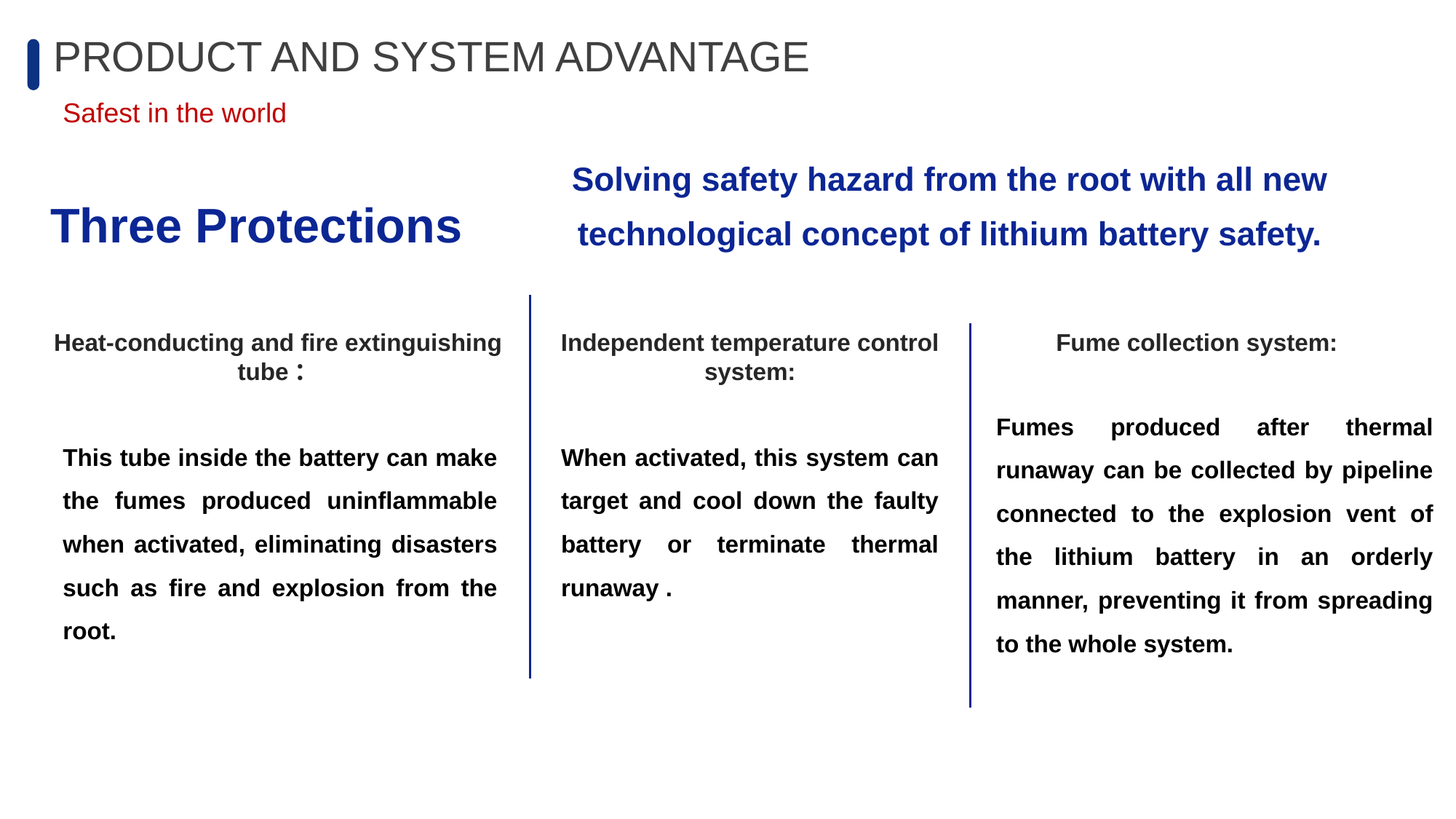

PRODUCT AND SYSTEM ADVANTAGE

Safest in the world
Solving safety hazard from the root with all new technological concept of lithium battery safety.
Three Protections
Heat-conducting and fire extinguishing tube：
Independent temperature control system:
Fume collection system:
Fumes produced after thermal runaway can be collected by pipeline connected to the explosion vent of the lithium battery in an orderly manner, preventing it from spreading to the whole system.
This tube inside the battery can make the fumes produced uninflammable when activated, eliminating disasters such as fire and explosion from the root.
When activated, this system can target and cool down the faulty battery or terminate thermal runaway .